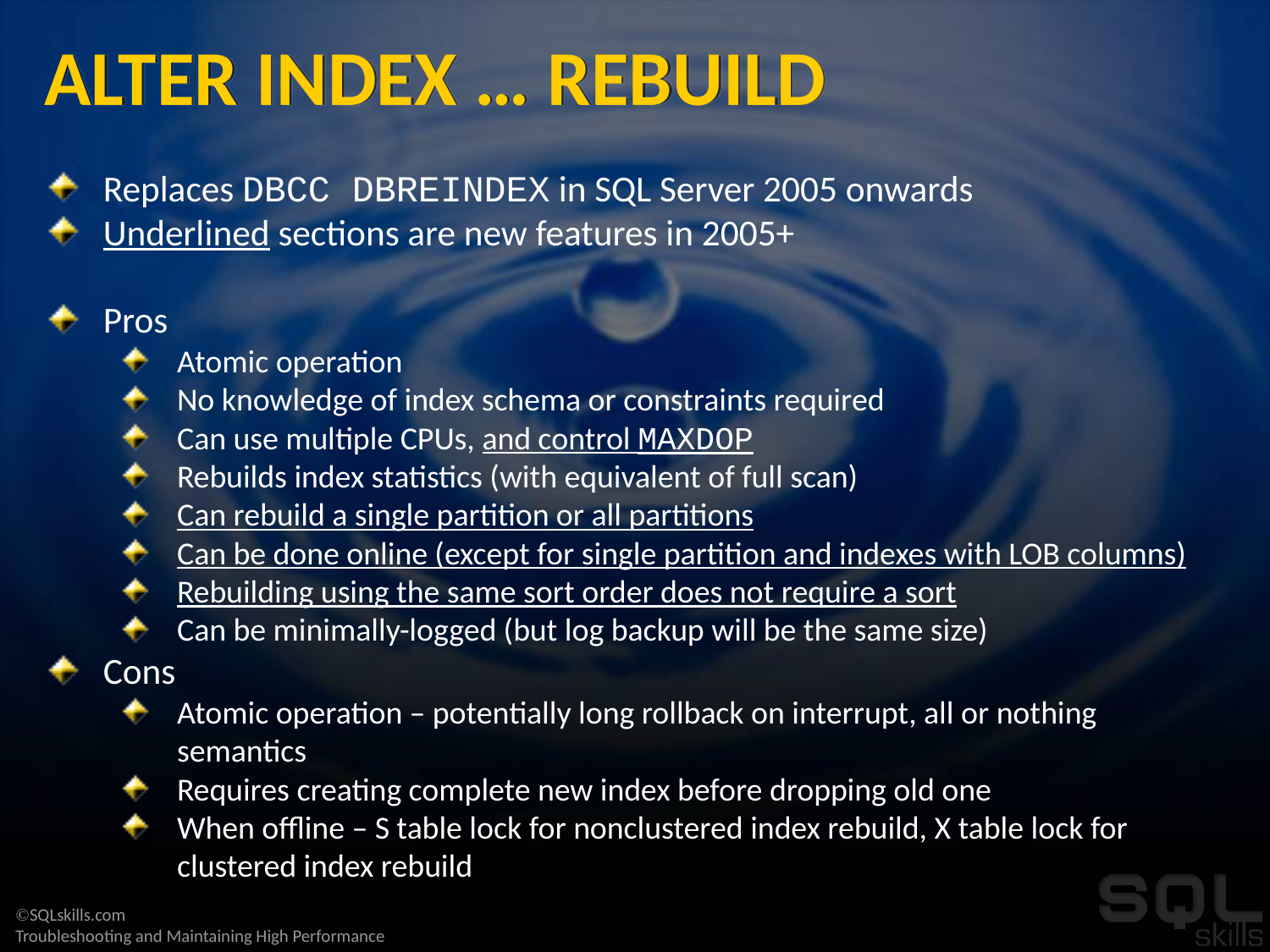

# ALTER INDEX … REBUILD
Replaces DBCC DBREINDEX in SQL Server 2005 onwards
Underlined sections are new features in 2005+

Pros
Atomic operation
No knowledge of index schema or constraints required
Can use multiple CPUs, and control MAXDOP
Rebuilds index statistics (with equivalent of full scan)
Can rebuild a single partition or all partitions
Can be done online (except for single partition and indexes with LOB columns)
Rebuilding using the same sort order does not require a sort
Can be minimally-logged (but log backup will be the same size)
Cons
Atomic operation – potentially long rollback on interrupt, all or nothing semantics
Requires creating complete new index before dropping old one
When offline – S table lock for nonclustered index rebuild, X table lock for clustered index rebuild